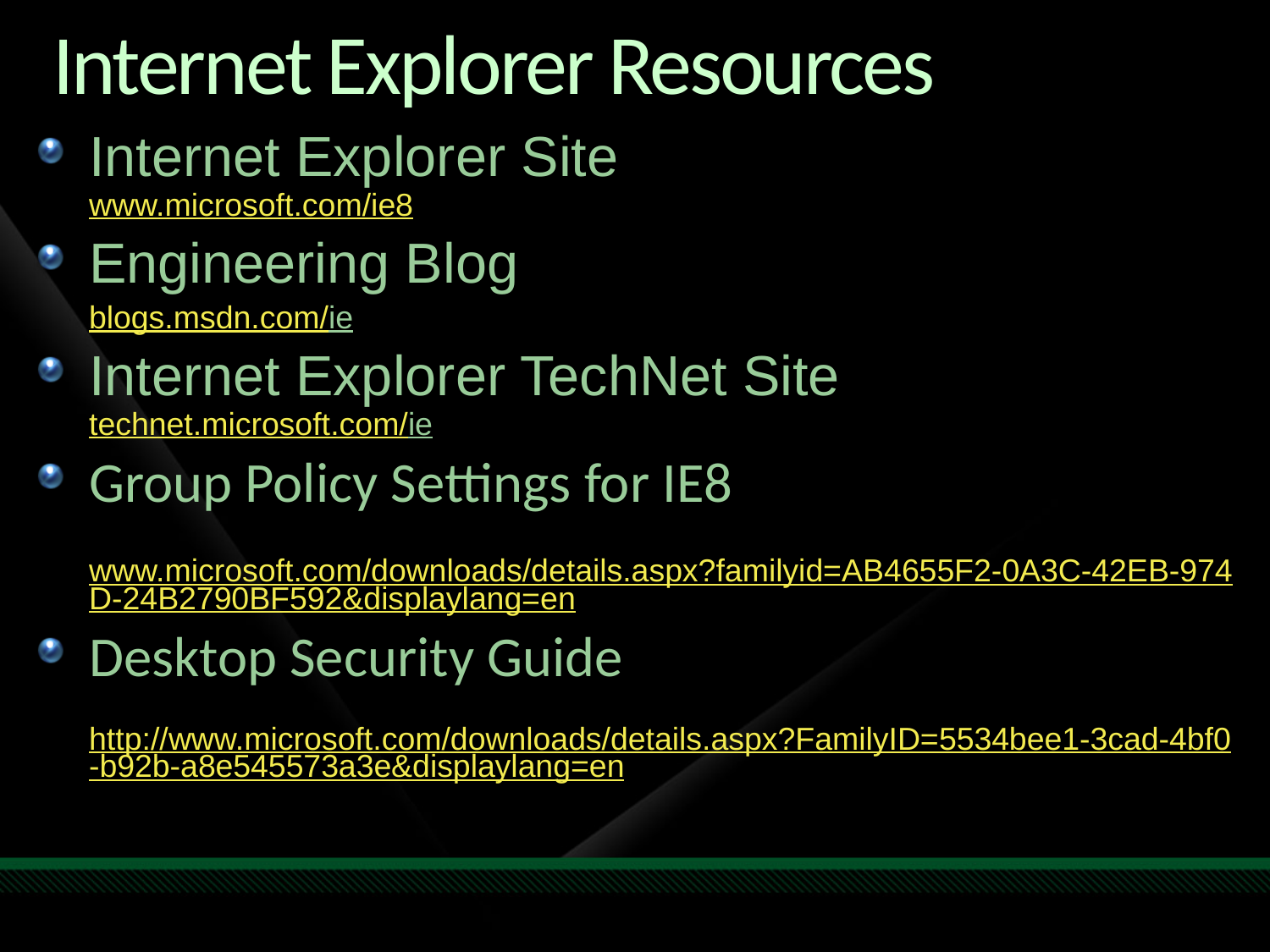

# Internet Explorer Resources
Internet Explorer Site
	www.microsoft.com/ie8
Engineering Blog
	blogs.msdn.com/ie
Internet Explorer TechNet Site
technet.microsoft.com/ie
Group Policy Settings for IE8
	www.microsoft.com/downloads/details.aspx?familyid=AB4655F2-0A3C-42EB-974D-24B2790BF592&displaylang=en
Desktop Security Guide
 http://www.microsoft.com/downloads/details.aspx?FamilyID=5534bee1-3cad-4bf0-b92b-a8e545573a3e&displaylang=en